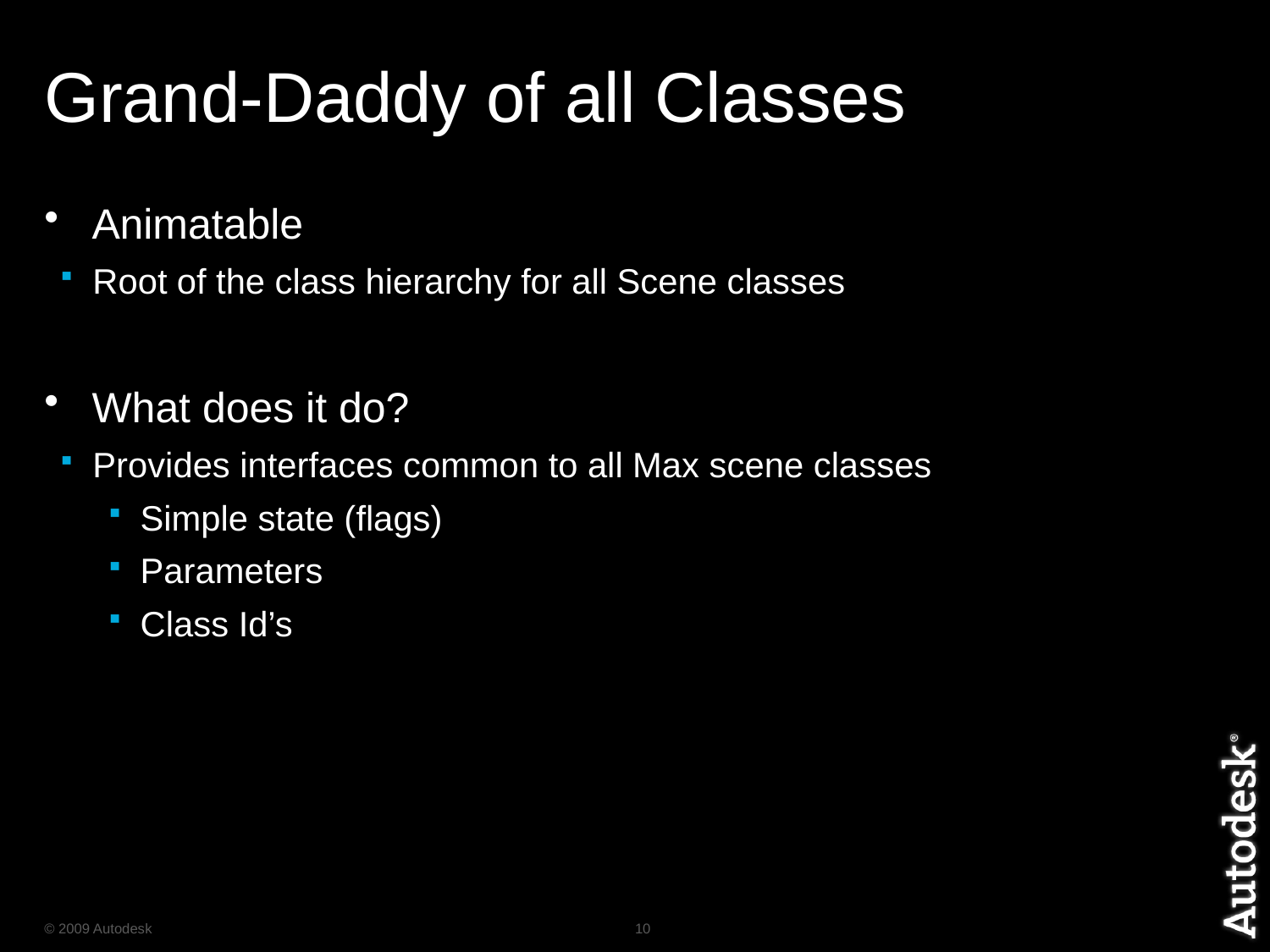

# Grand-Daddy of all Classes
Animatable
Root of the class hierarchy for all Scene classes

What does it do?
Provides interfaces common to all Max scene classes
Simple state (flags)
Parameters
Class Id’s